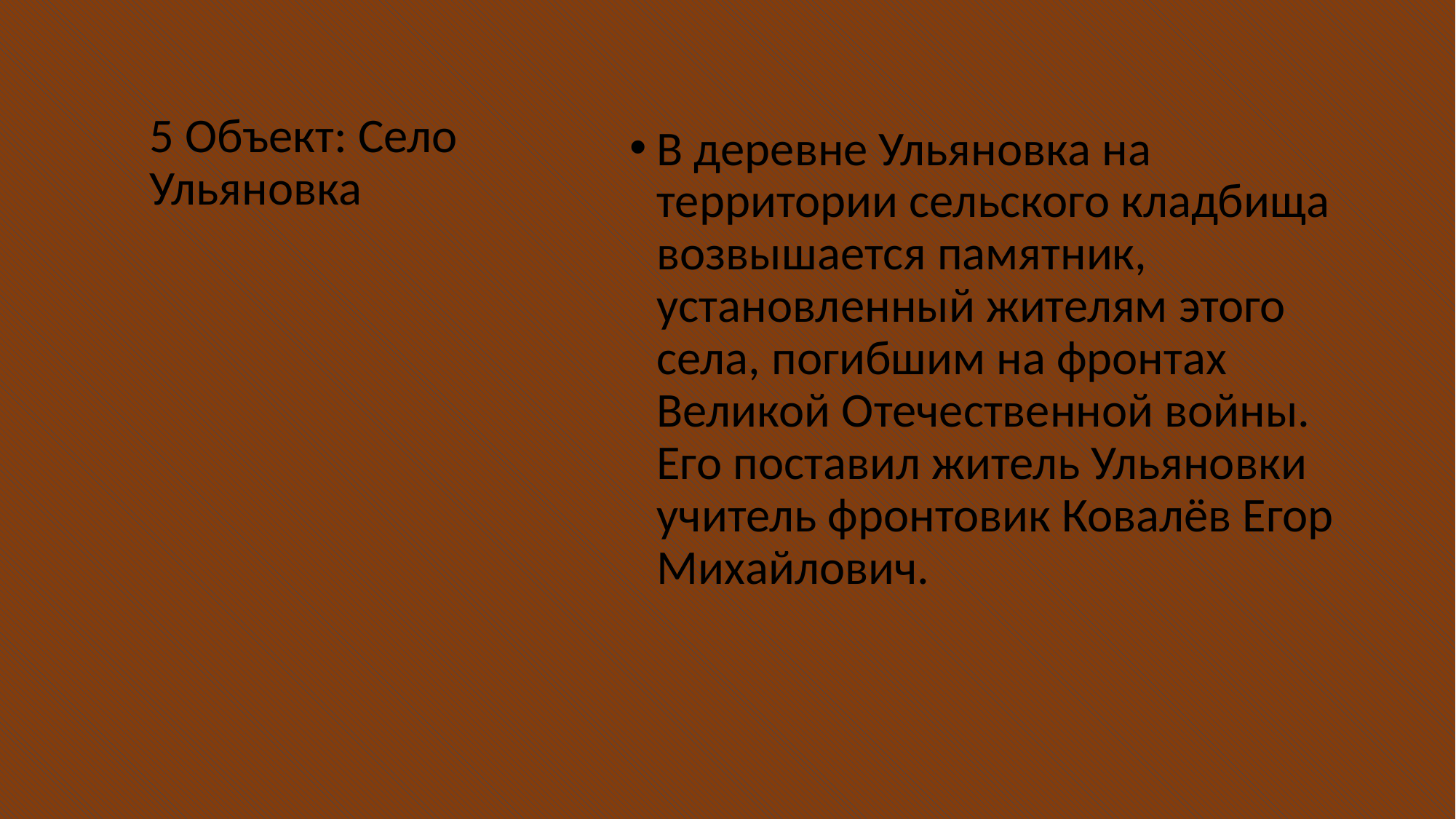

# 5 Объект: Село Ульяновка
В деревне Ульяновка на территории сельского кладбища возвышается памятник, установленный жителям этого села, погибшим на фронтах Великой Отечественной войны. Его поставил житель Ульяновки учитель фронтовик Ковалёв Егор Михайлович.